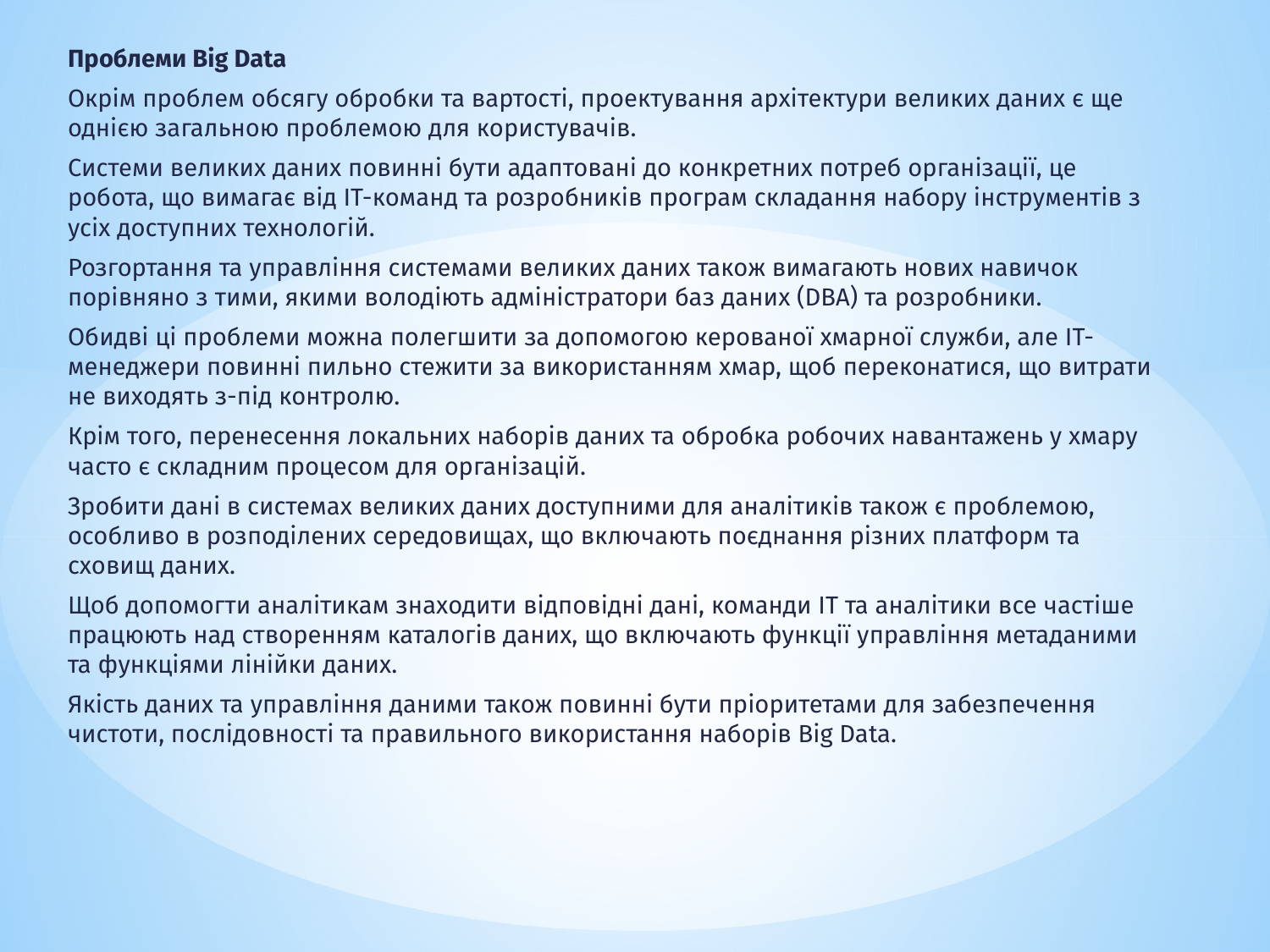

Проблеми Big Data
Окрім проблем обсягу обробки та вартості, проектування архітектури великих даних є ще однією загальною проблемою для користувачів.
Системи великих даних повинні бути адаптовані до конкретних потреб організації, це робота, що вимагає від ІТ-команд та розробників програм складання набору інструментів з усіх доступних технологій.
Розгортання та управління системами великих даних також вимагають нових навичок порівняно з тими, якими володіють адміністратори баз даних (DBA) та розробники.
Обидві ці проблеми можна полегшити за допомогою керованої хмарної служби, але ІТ-менеджери повинні пильно стежити за використанням хмар, щоб переконатися, що витрати не виходять з-під контролю.
Крім того, перенесення локальних наборів даних та обробка робочих навантажень у хмару часто є складним процесом для організацій.
Зробити дані в системах великих даних доступними для аналітиків також є проблемою, особливо в розподілених середовищах, що включають поєднання різних платформ та сховищ даних.
Щоб допомогти аналітикам знаходити відповідні дані, команди ІТ та аналітики все частіше працюють над створенням каталогів даних, що включають функції управління метаданими та функціями лінійки даних.
Якість даних та управління даними також повинні бути пріоритетами для забезпечення чистоти, послідовності та правильного використання наборів Big Data.